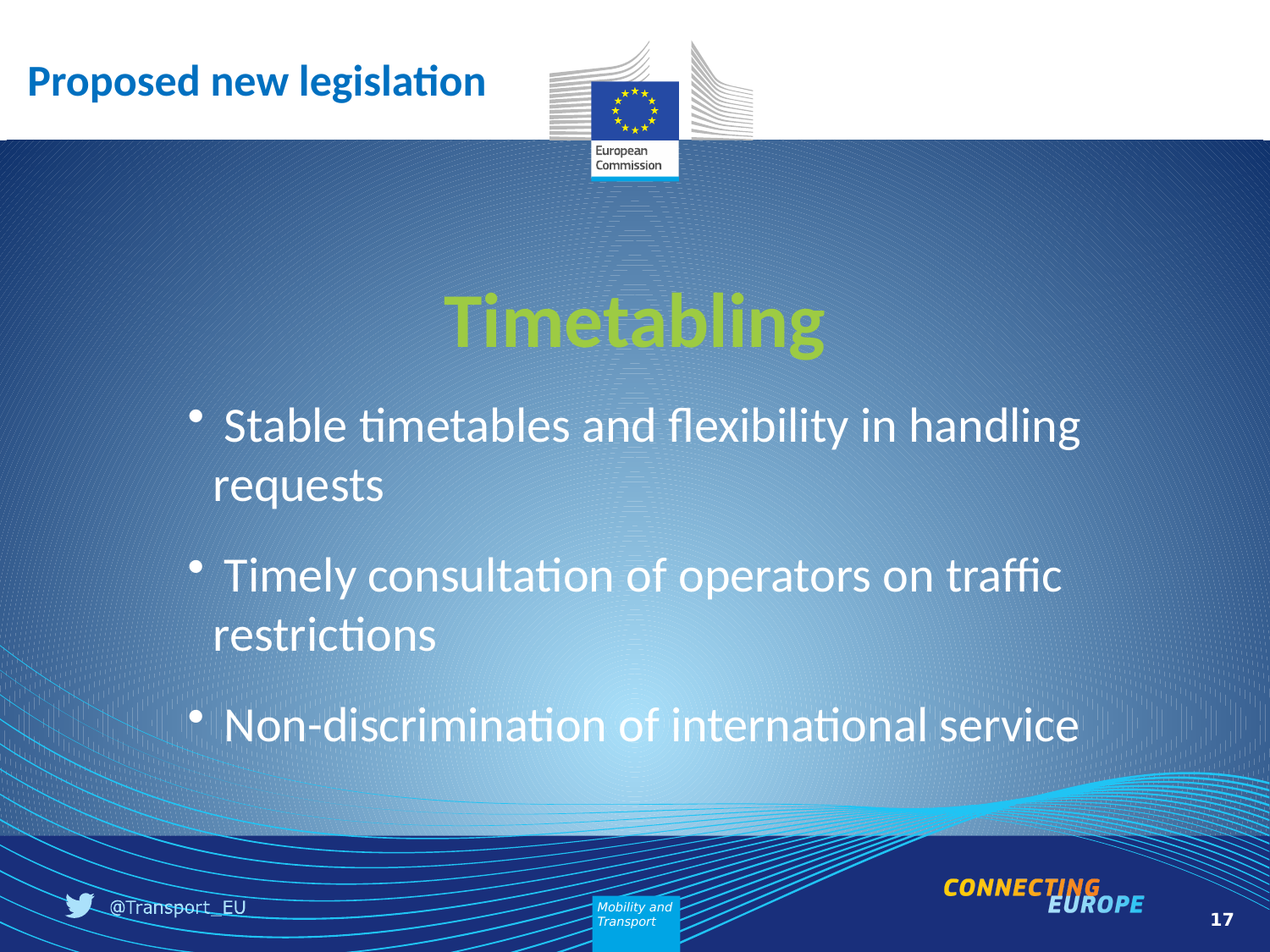

Proposed new legislation
# Timetabling
 Stable timetables and flexibility in handling requests
 Timely consultation of operators on traffic restrictions
 Non-discrimination of international service
17